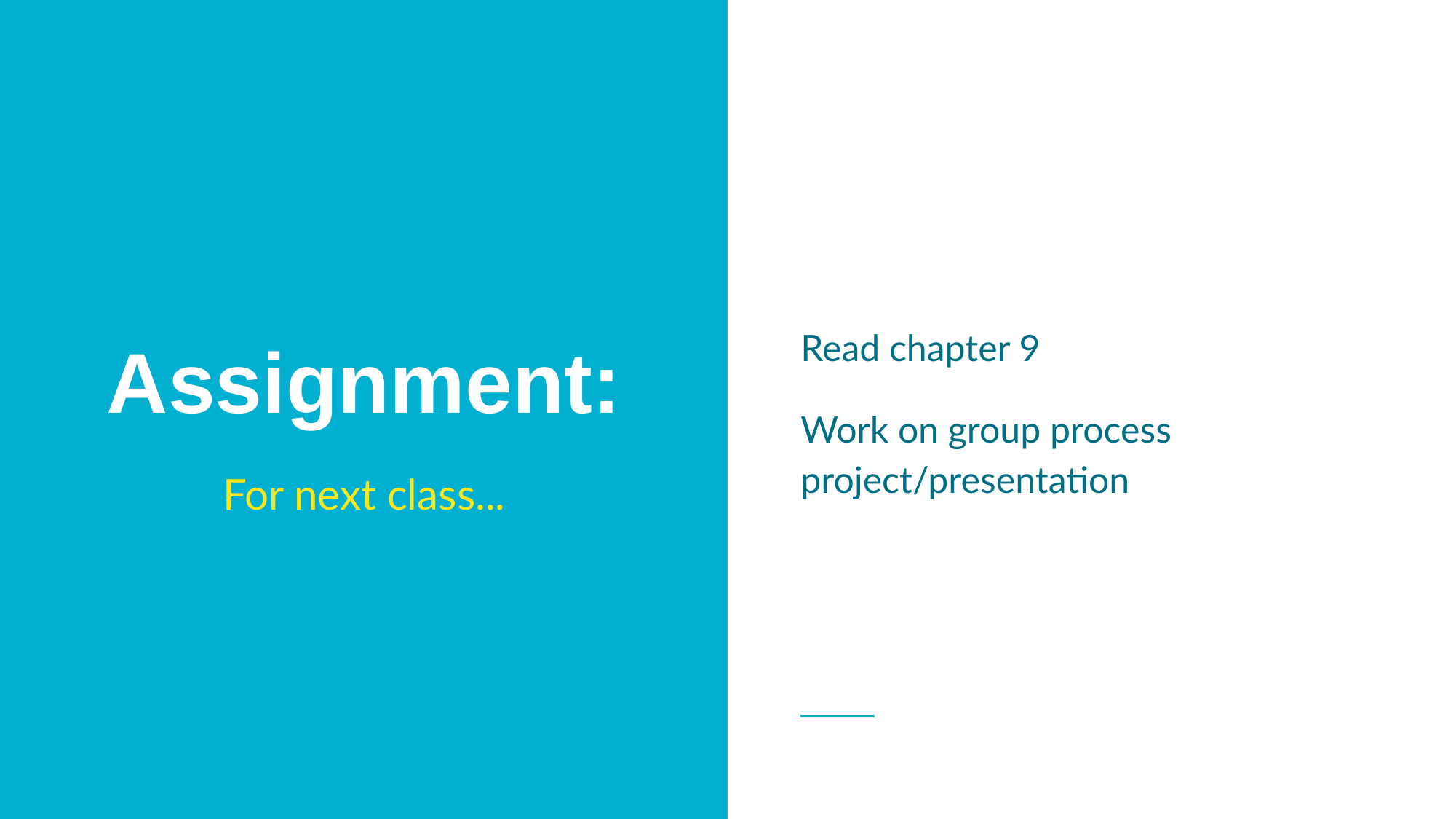

Read chapter 9
Work on group process project/presentation
# Assignment:
For next class...